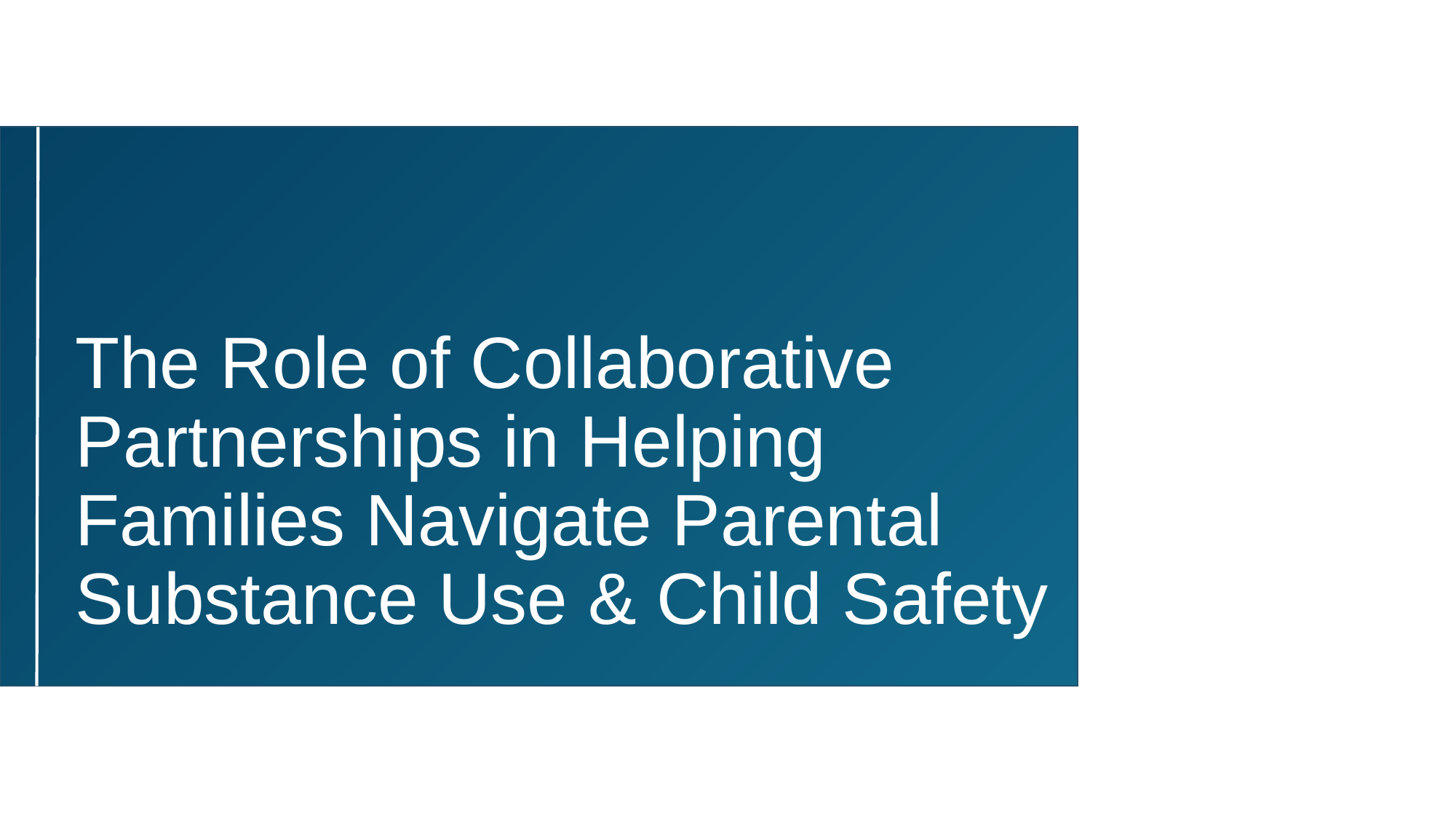

# The Role of Collaborative Partnerships in Helping Families Navigate Parental Substance Use & Child Safety